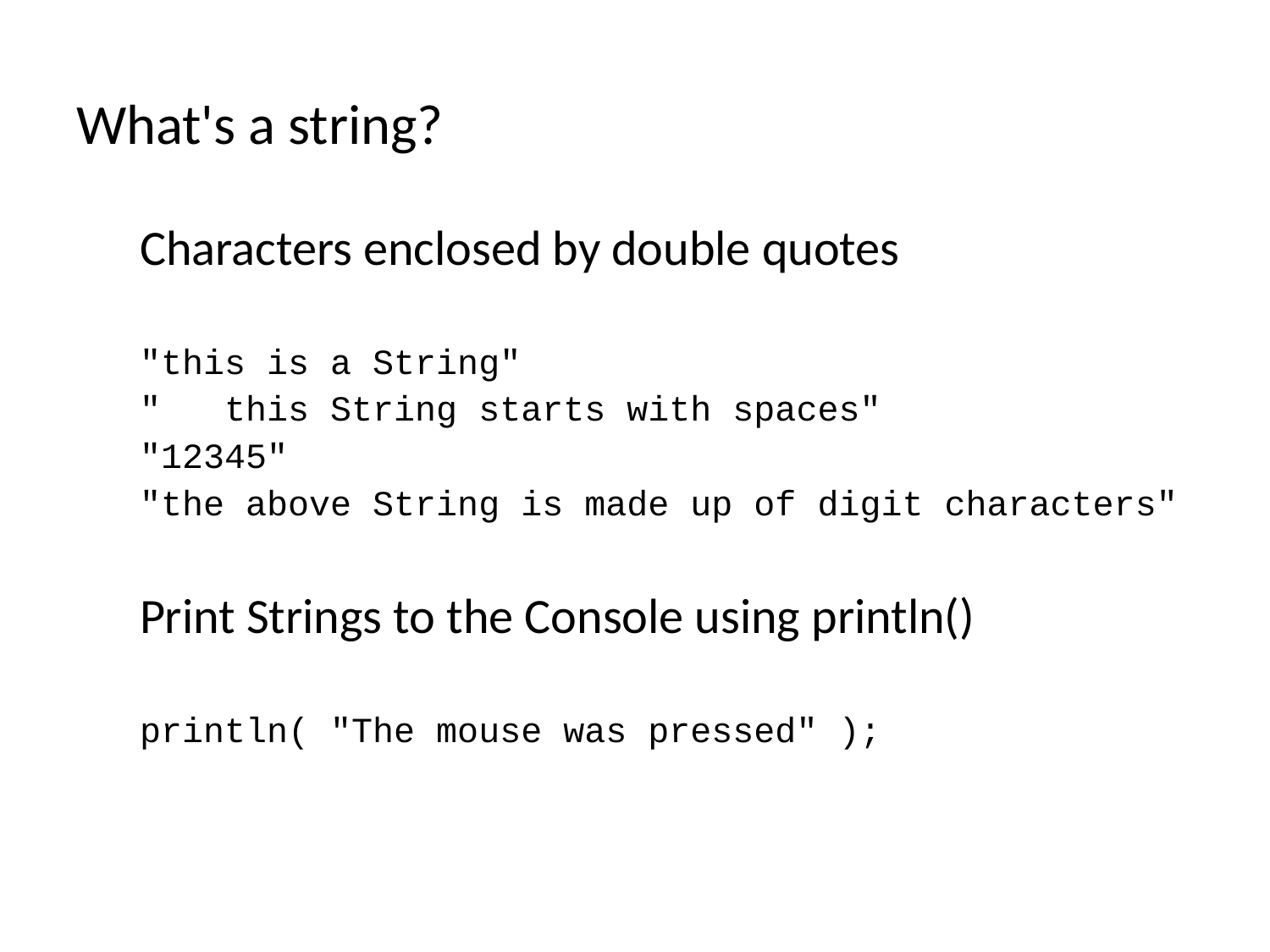

What's a string?

Characters enclosed by double quotes

"this is a String"
"   this String starts with spaces"
"12345"
"the above String is made up of digit characters"

Print Strings to the Console using println()

println( "The mouse was pressed" );